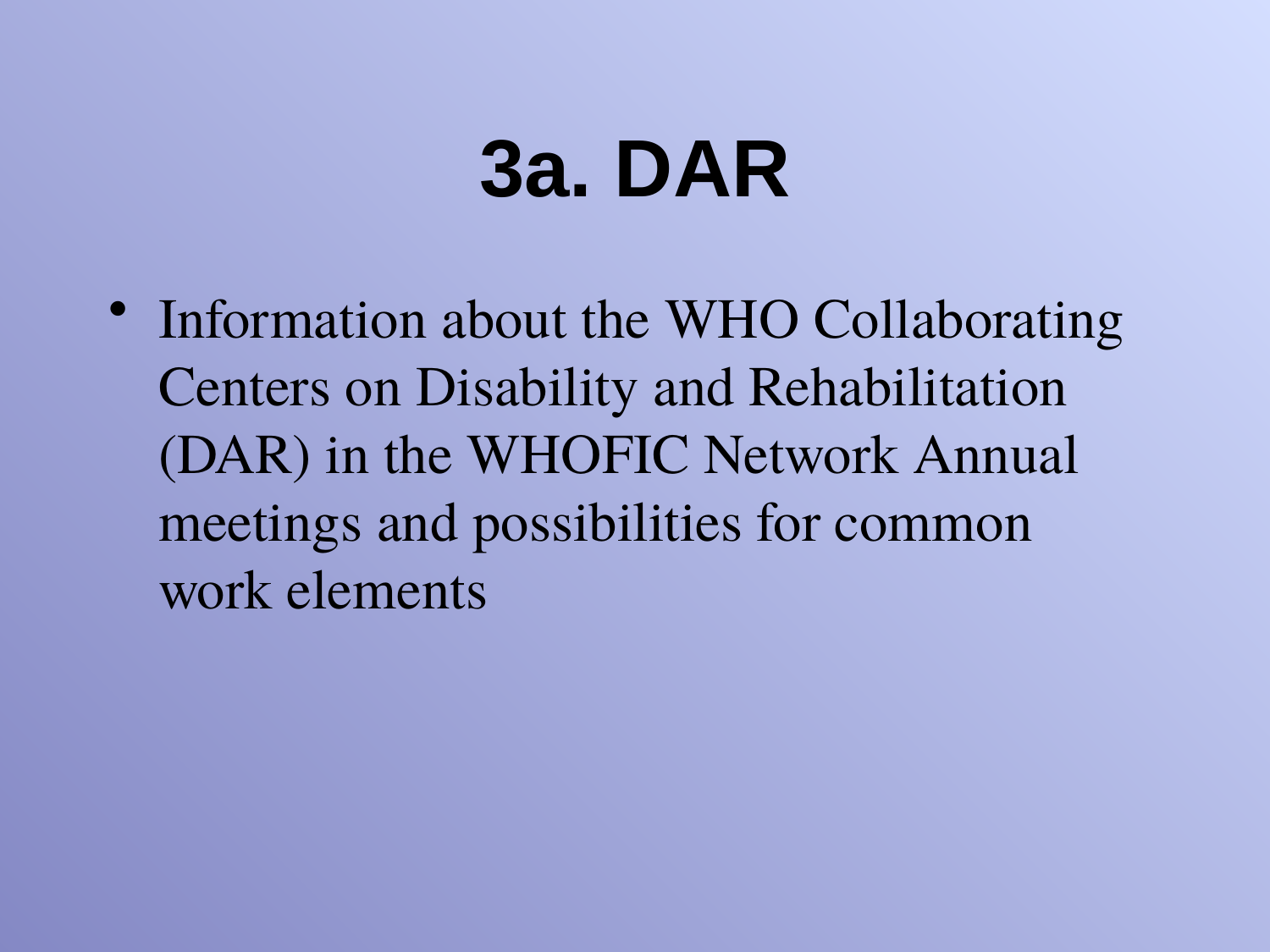

# 3a. DAR
Information about the WHO Collaborating Centers on Disability and Rehabilitation (DAR) in the WHOFIC Network Annual meetings and possibilities for common work elements